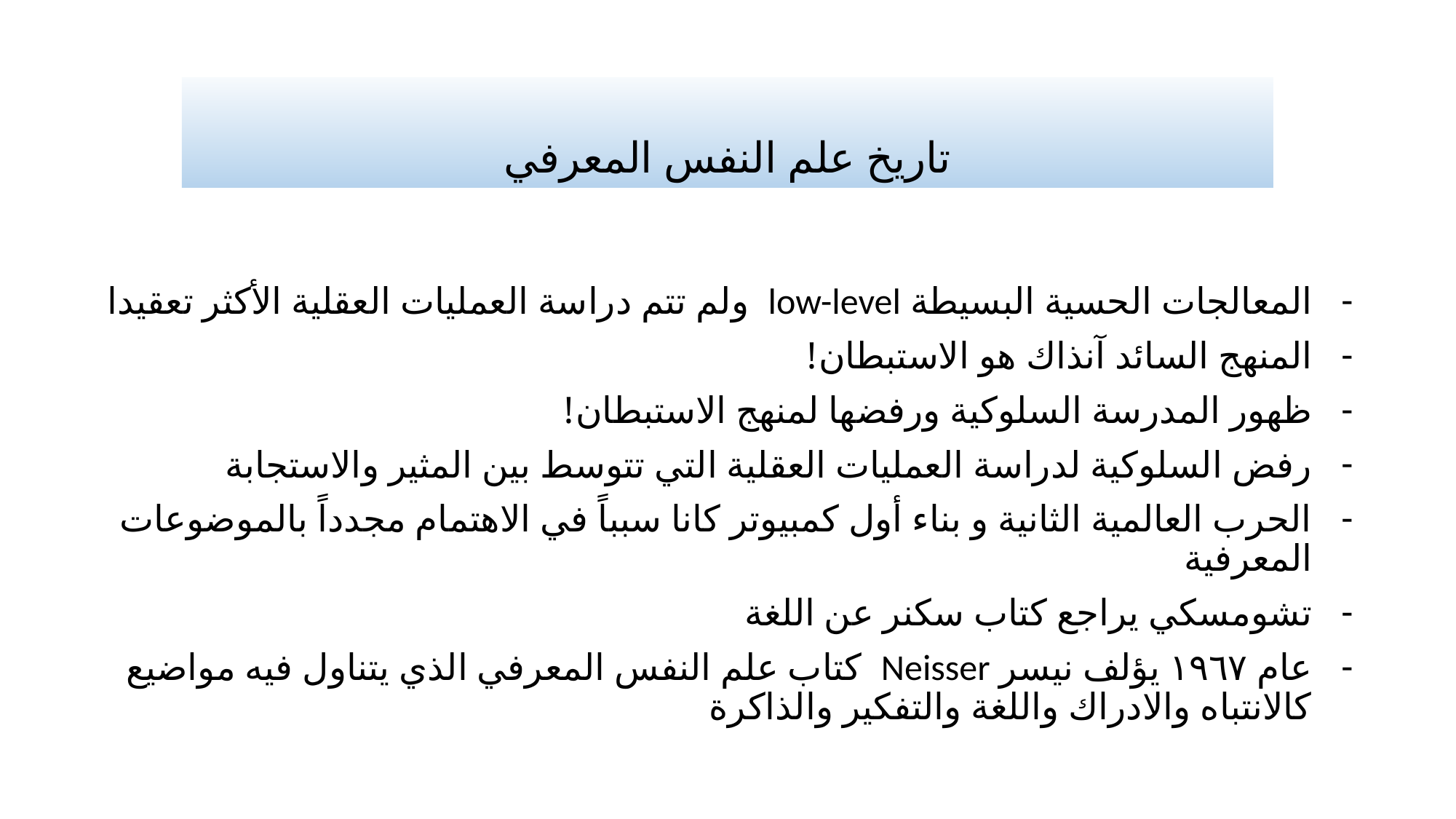

# تاريخ علم النفس المعرفي

المعالجات الحسية البسيطة low-level  ولم تتم دراسة العمليات العقلية الأكثر تعقيدا
المنهج السائد آنذاك هو الاستبطان!
ظهور المدرسة السلوكية ورفضها لمنهج الاستبطان!
رفض السلوكية لدراسة العمليات العقلية التي تتوسط بين المثير والاستجابة
الحرب العالمية الثانية و بناء أول كمبيوتر كانا سبباً في الاهتمام مجدداً بالموضوعات المعرفية
تشومسكي يراجع كتاب سكنر عن اللغة
عام ١٩٦٧ يؤلف نيسر Neisser  كتاب علم النفس المعرفي الذي يتناول فيه مواضيع كالانتباه والادراك واللغة والتفكير والذاكرة